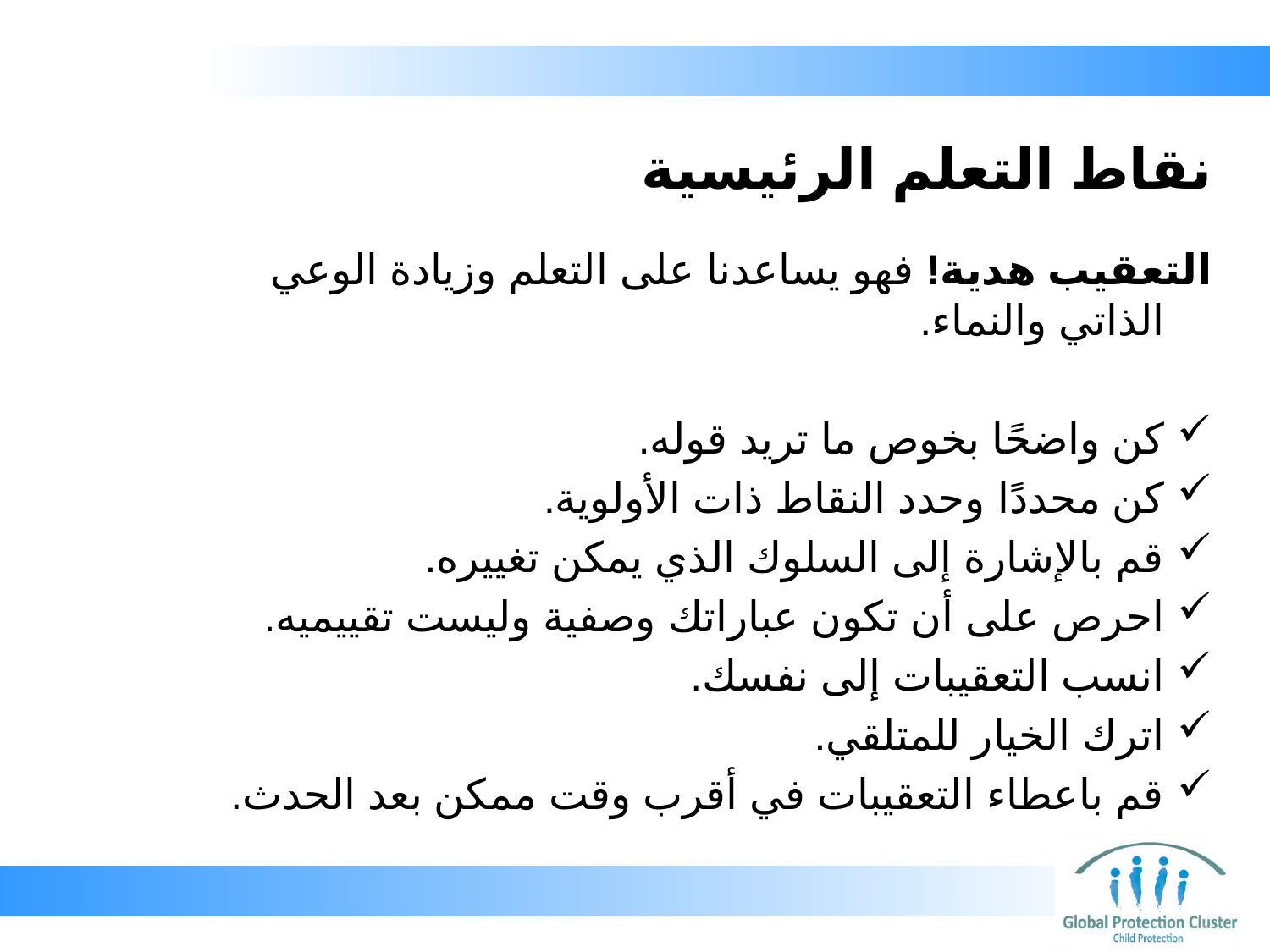

# نقاط التعلم الرئيسية
التعقيب هدية! فهو يساعدنا على التعلم وزيادة الوعي الذاتي والنماء.

كن واضحًا بخوص ما تريد قوله.
كن محددًا وحدد النقاط ذات الأولوية.
قم بالإشارة إلى السلوك الذي يمكن تغييره.
احرص على أن تكون عباراتك وصفية وليست تقييميه.
انسب التعقيبات إلى نفسك.
اترك الخيار للمتلقي.
قم باعطاء التعقيبات في أقرب وقت ممكن بعد الحدث.